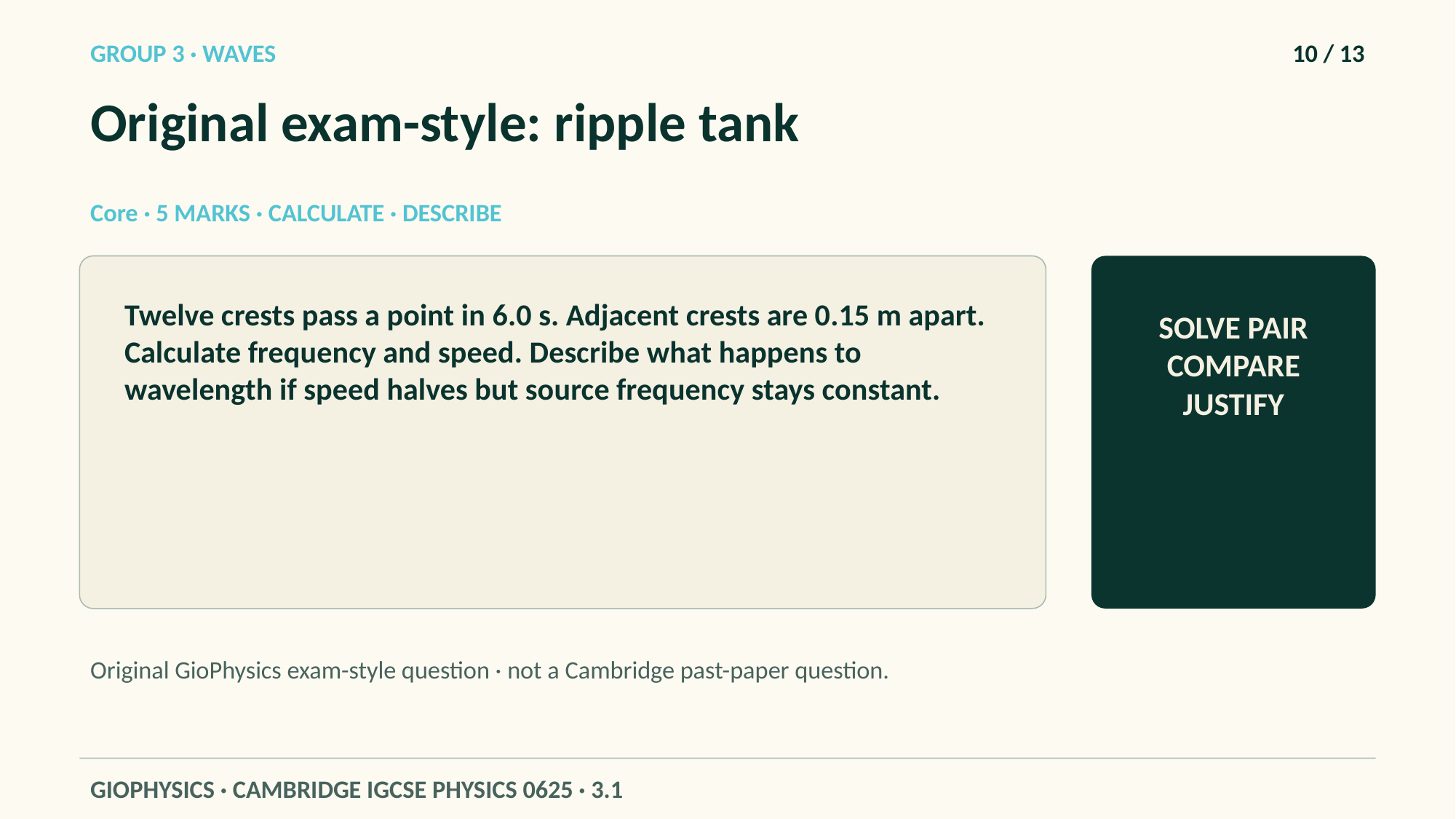

GROUP 3 · WAVES
10 / 13
Original exam-style: ripple tank
Core · 5 MARKS · CALCULATE · DESCRIBE

Twelve crests pass a point in 6.0 s. Adjacent crests are 0.15 m apart. Calculate frequency and speed. Describe what happens to wavelength if speed halves but source frequency stays constant.
SOLVE PAIR COMPARE JUSTIFY
Original GioPhysics exam-style question · not a Cambridge past-paper question.

GIOPHYSICS · CAMBRIDGE IGCSE PHYSICS 0625 · 3.1